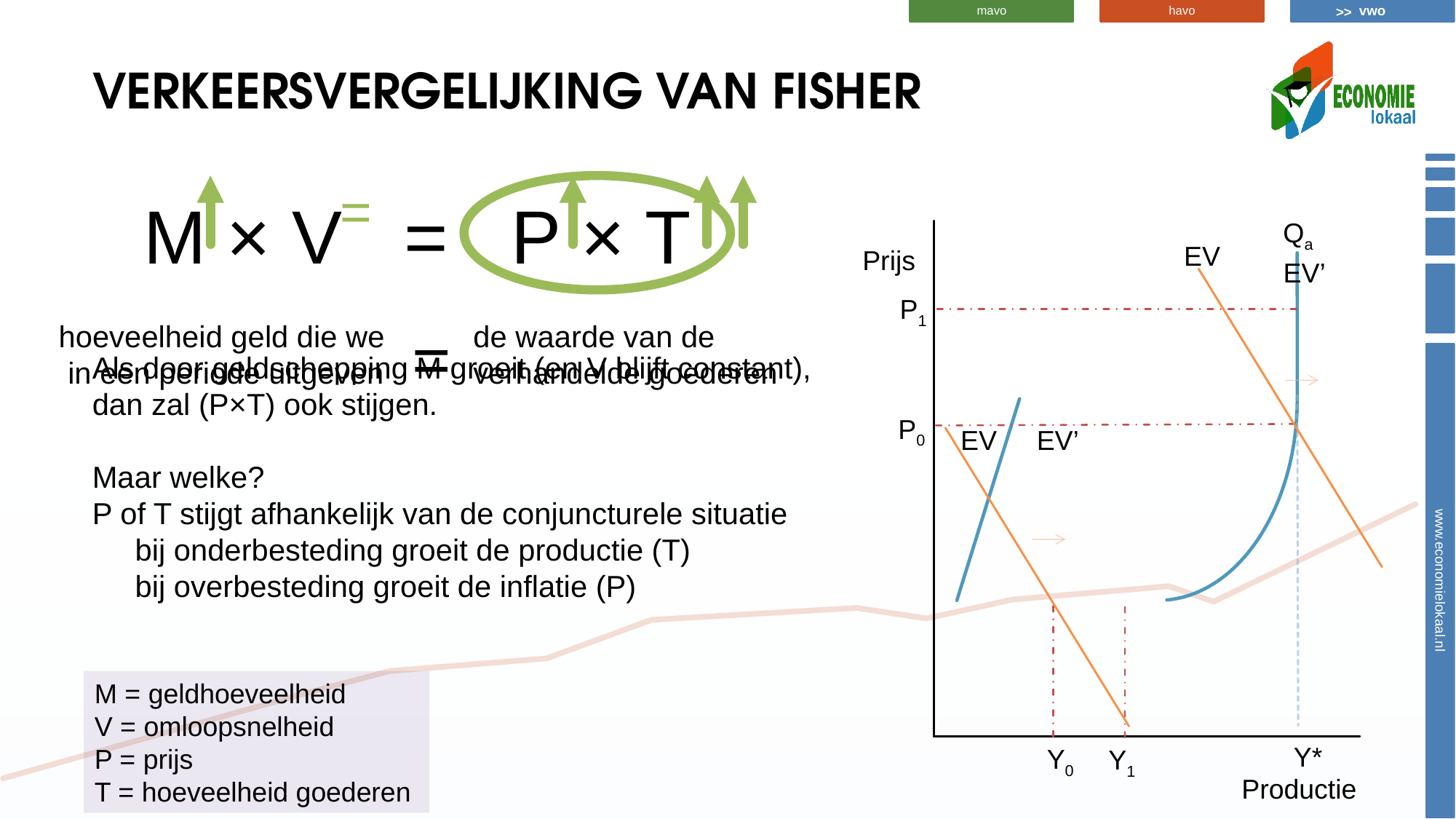

# Verkeersvergelijking van fisher
=

M × V   =   P × T

Qa
EV
Prijs
EV’
P1
hoeveelheid geld die we
in een periode uitgeven
=
de waarde van de
verhandelde goederen
Als door geldschepping M groeit (en V blijft constant),
dan zal (P×T) ook stijgen.

Maar welke?
P of T stijgt afhankelijk van de conjuncturele situatie
bij onderbesteding groeit de productie (T)
bij overbesteding groeit de inflatie (P)
P0
EV
EV’
M = geldhoeveelheid
V = omloopsnelheid
P = prijs
T = hoeveelheid goederen
Y*
Y0
Y1
Productie